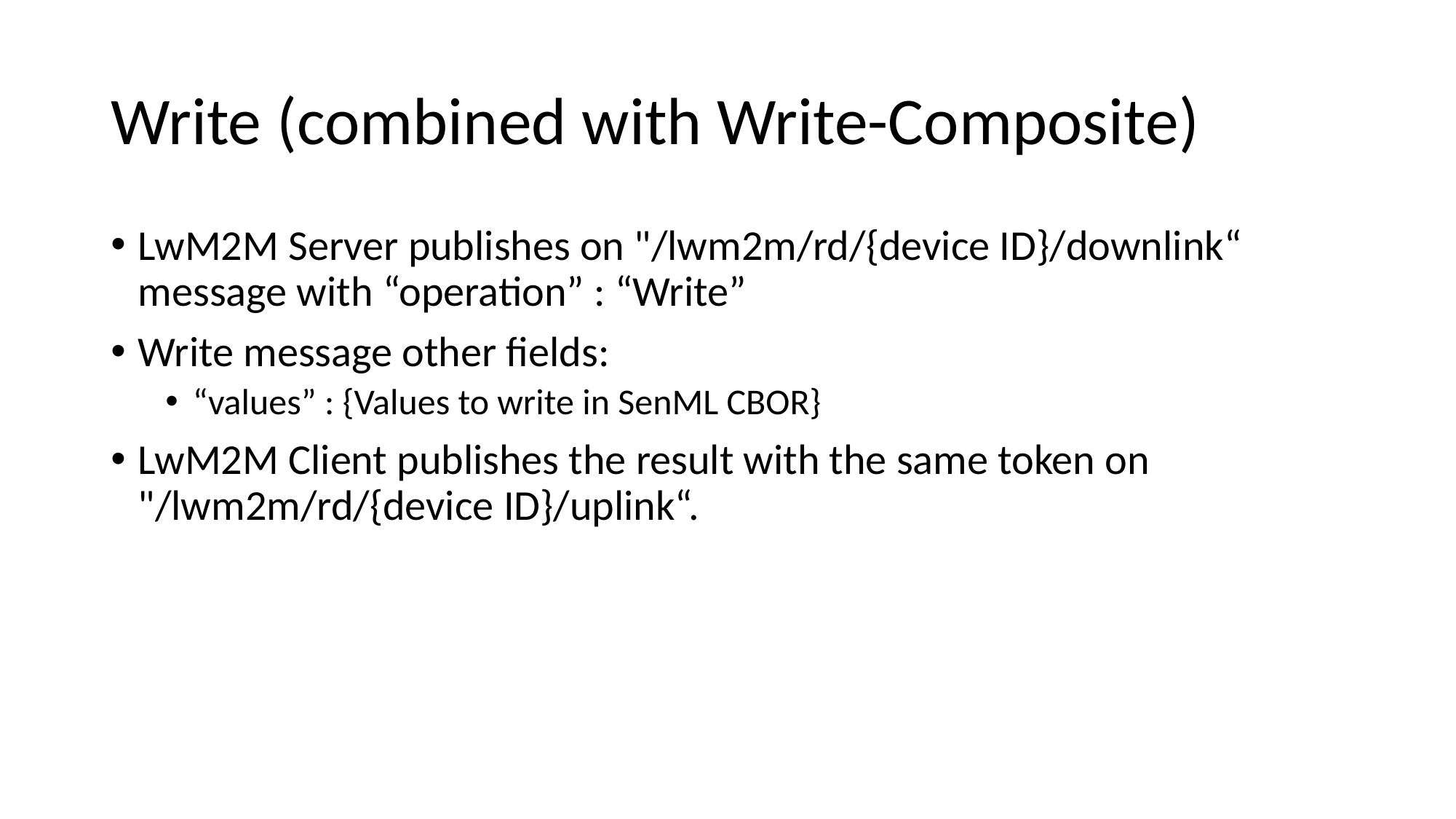

# Write (combined with Write-Composite)
LwM2M Server publishes on "/lwm2m/rd/{device ID}/downlink“ message with “operation” : “Write”
Write message other fields:
“values” : {Values to write in SenML CBOR}
LwM2M Client publishes the result with the same token on "/lwm2m/rd/{device ID}/uplink“.